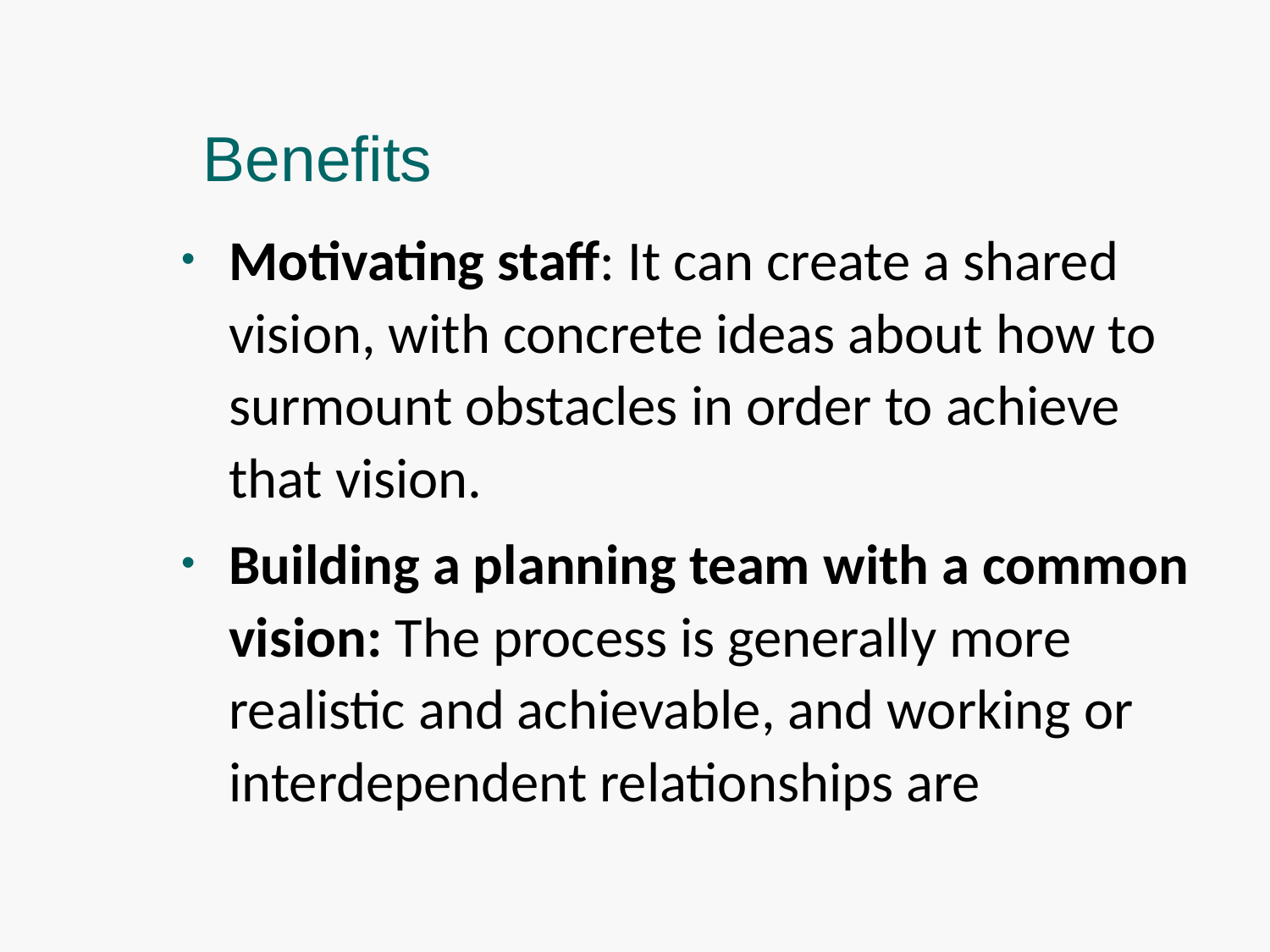

# Benefits
Motivating staff: It can create a shared vision, with concrete ideas about how to surmount obstacles in order to achieve that vision.
Building a planning team with a common vision: The process is generally more realistic and achievable, and working or interdependent relationships are